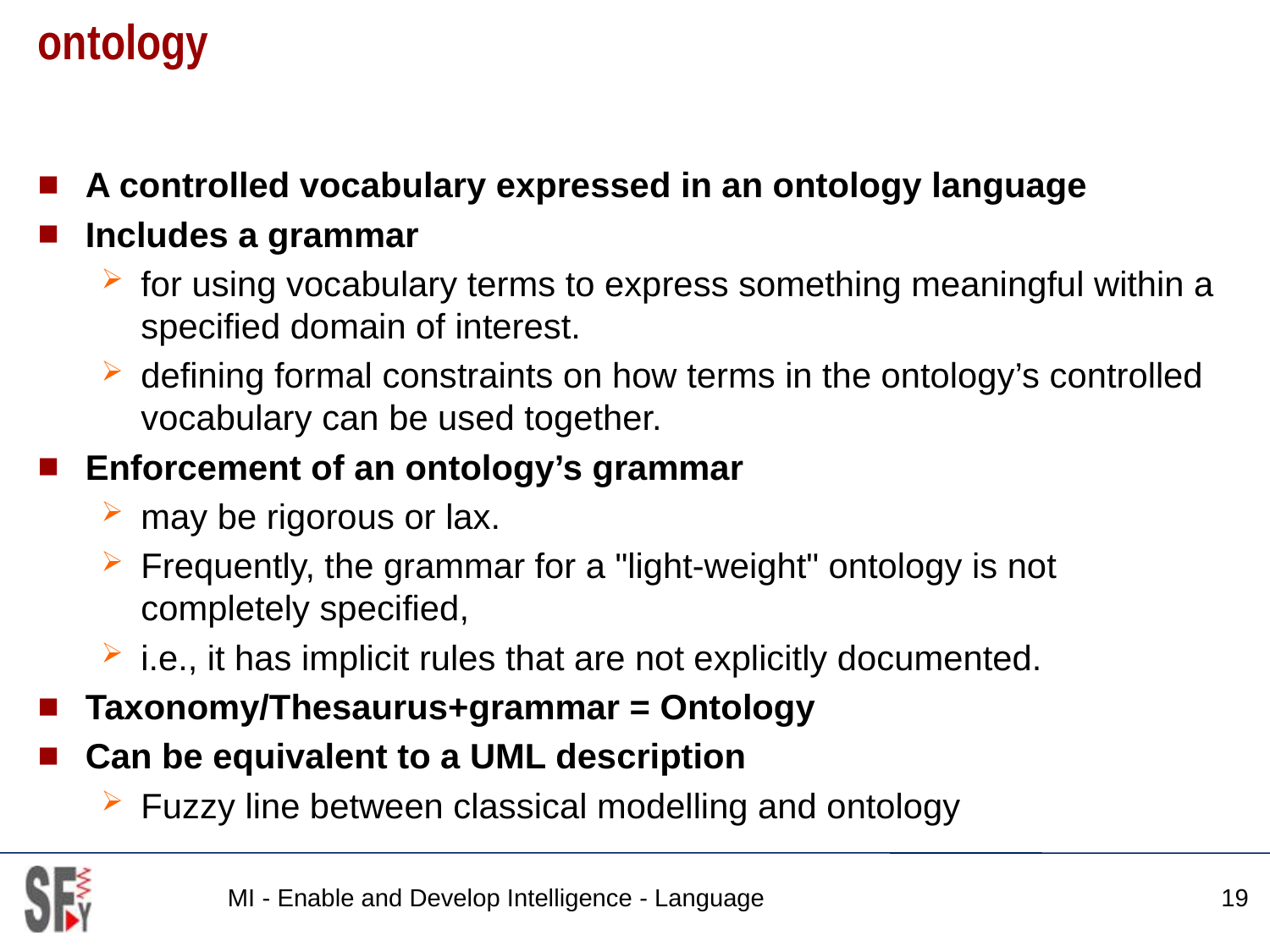

# ontology
A controlled vocabulary expressed in an ontology language
Includes a grammar
for using vocabulary terms to express something meaningful within a specified domain of interest.
defining formal constraints on how terms in the ontology’s controlled vocabulary can be used together.
Enforcement of an ontology’s grammar
may be rigorous or lax.
Frequently, the grammar for a "light-weight" ontology is not completely specified,
i.e., it has implicit rules that are not explicitly documented.
Taxonomy/Thesaurus+grammar = Ontology
Can be equivalent to a UML description
Fuzzy line between classical modelling and ontology
MI - Enable and Develop Intelligence - Language
19